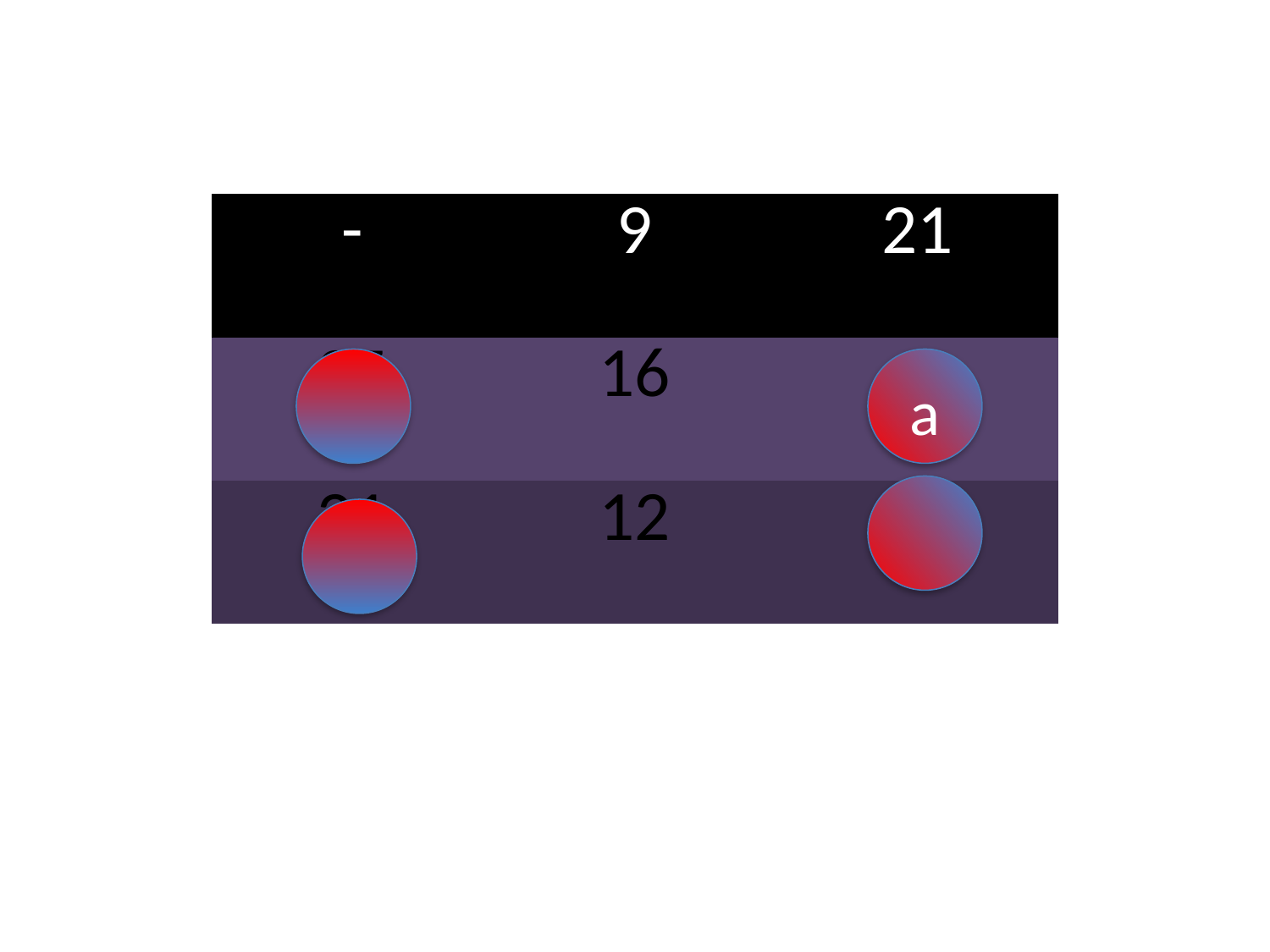

| - | 9 | 21 |
| --- | --- | --- |
| 25 | 16 | 4 |
| 21 | 12 | 0 |

a